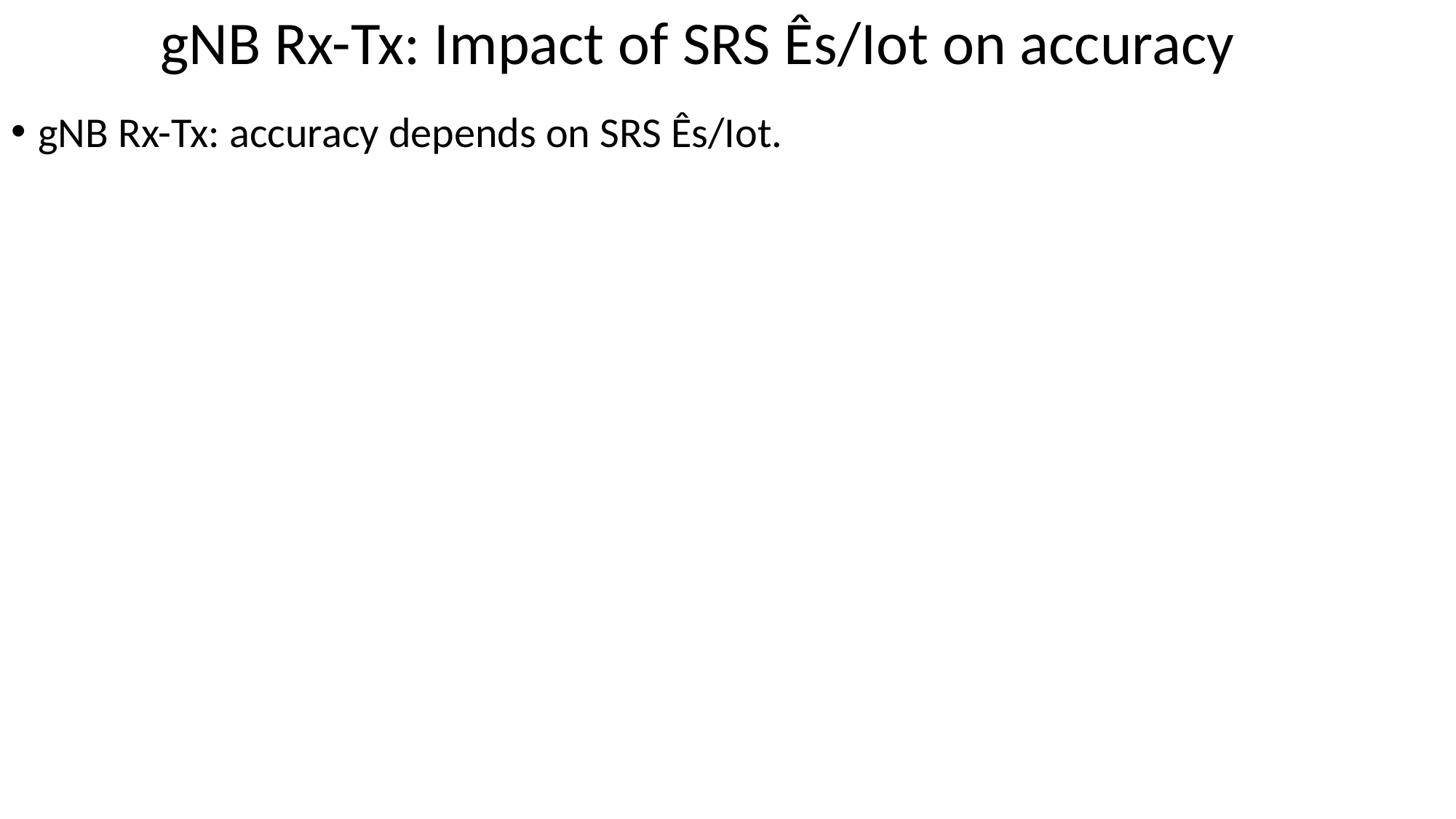

# gNB Rx-Tx: Impact of SRS Ês/Iot on accuracy
gNB Rx-Tx: accuracy depends on SRS Ês/Iot.